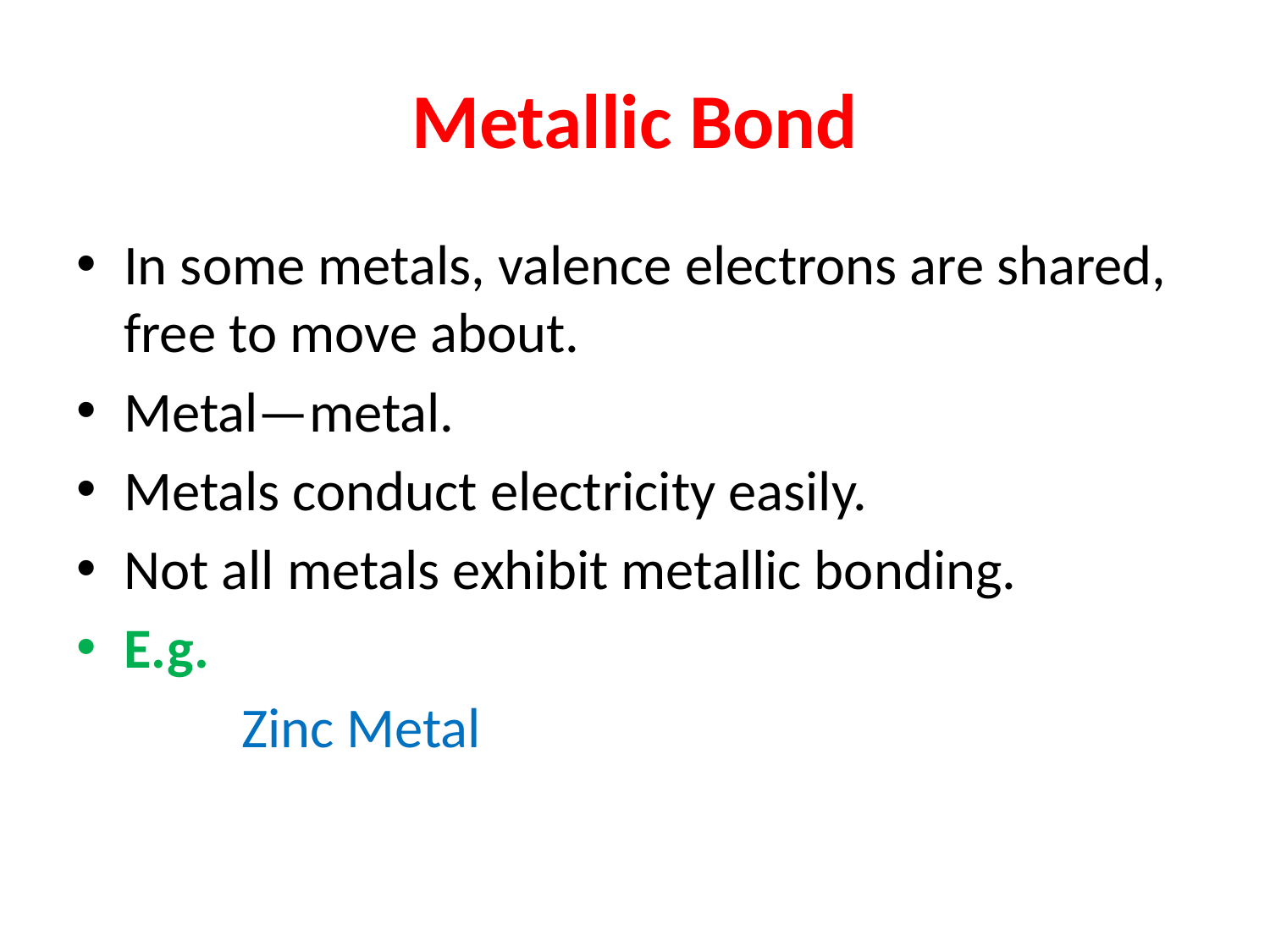

# Metallic Bond
In some metals, valence electrons are shared, free to move about.
Metal—metal.
Metals conduct electricity easily.
Not all metals exhibit metallic bonding.
E.g.
             Zinc Metal